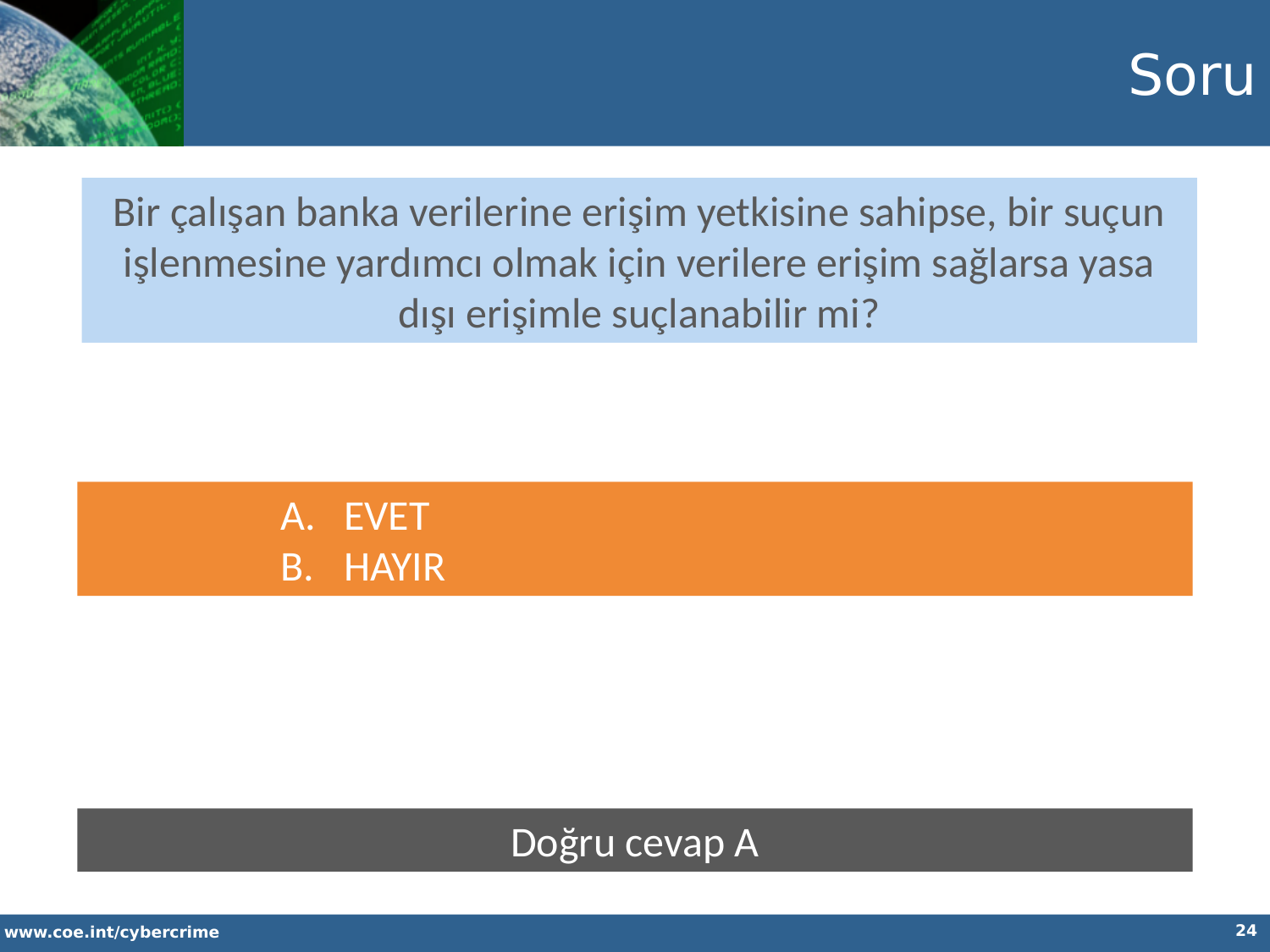

Soru
Bir çalışan banka verilerine erişim yetkisine sahipse, bir suçun işlenmesine yardımcı olmak için verilere erişim sağlarsa yasa dışı erişimle suçlanabilir mi?
EVET
HAYIR
Doğru cevap A